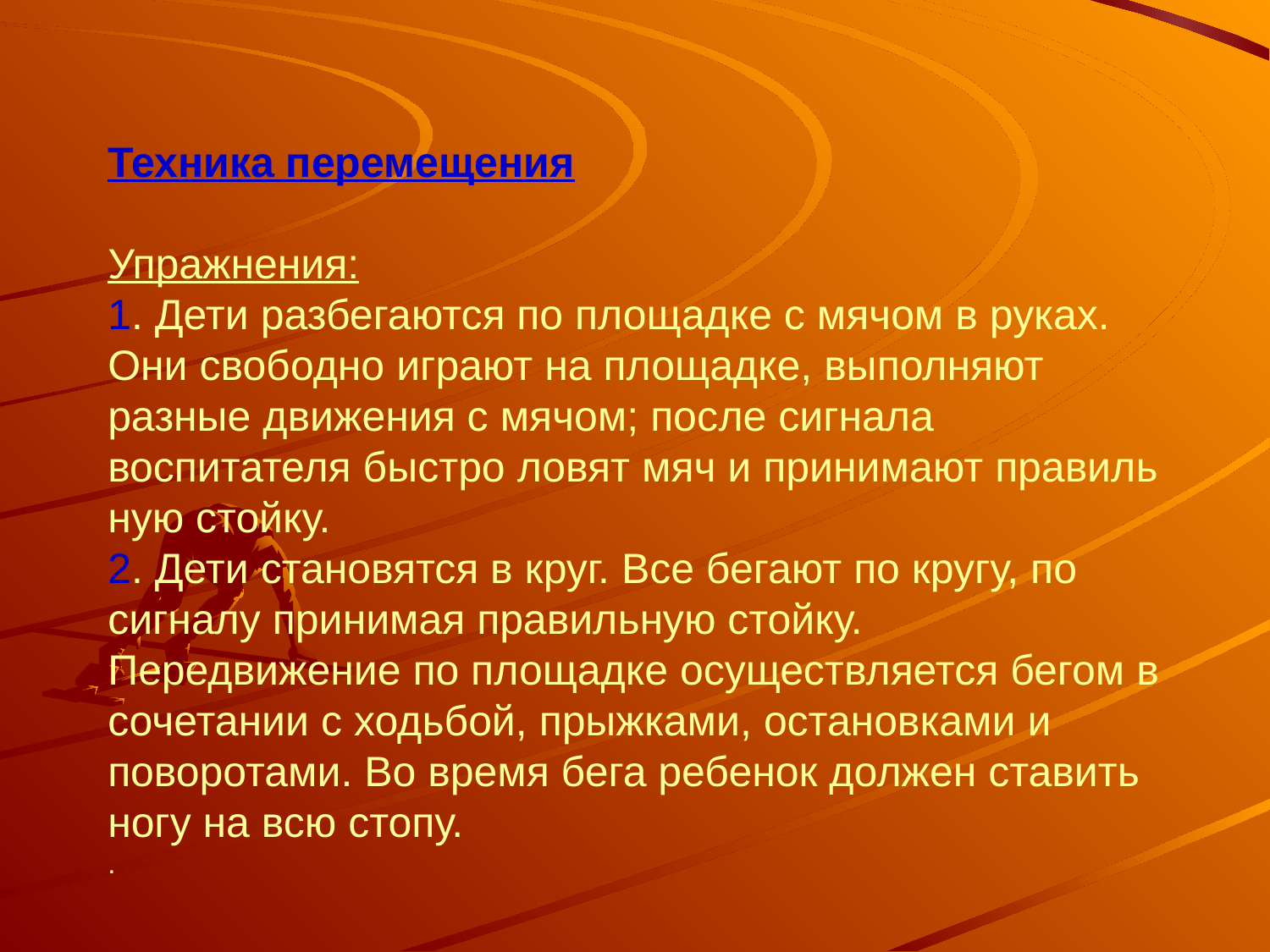

# Техника перемещения Упражнения: 1. Дети разбегаются по площадке с мячом в руках. Они свободно играют на площадке, выполняют разные движения с мячом; пос­ле сигнала воспитателя быстро ловят мяч и принимают правиль­ную стойку. 2. Дети становятся в круг. Все бегают по кругу, по сигналу при­нимая правильную стойку. Передвижение по площадке осуществляется бегом в сочетании с ходьбой, прыжками, остановками и поворотами. Во время бега ребенок должен ставить ногу на всю стопу. .